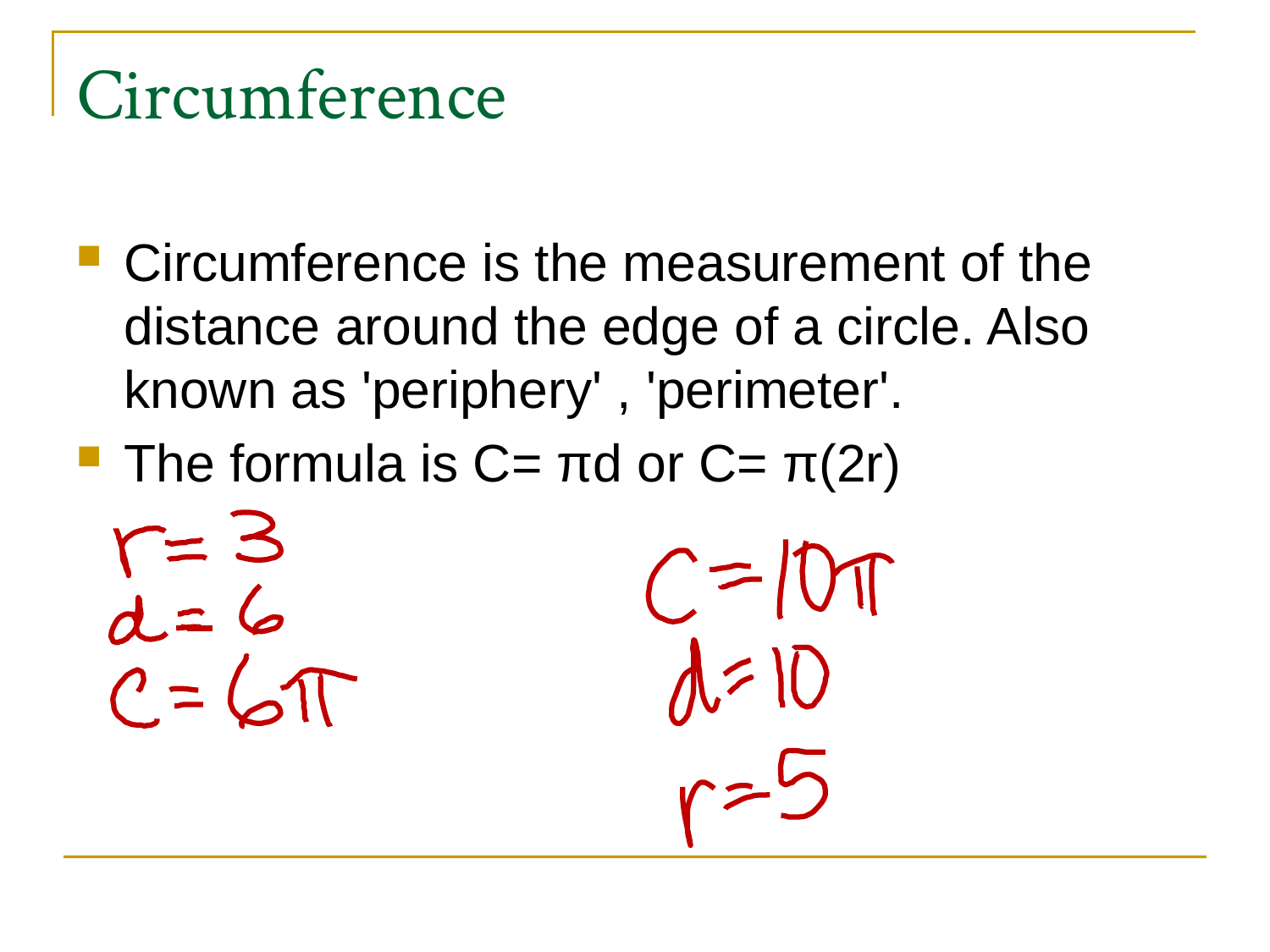

# Circumference
Circumference is the measurement of the distance around the edge of a circle. Also known as 'periphery' , 'perimeter'.
The formula is C= πd or C= π(2r)